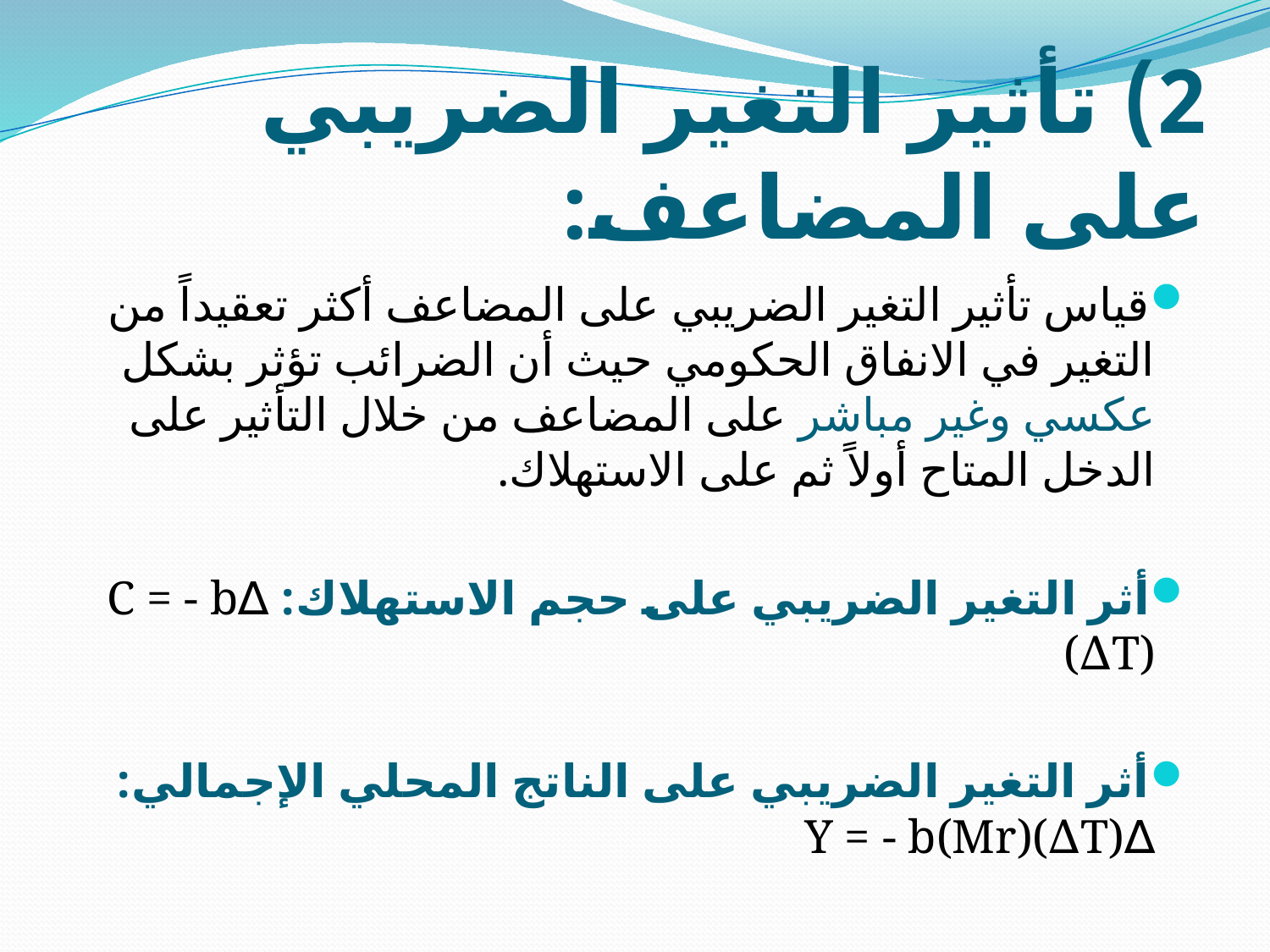

# 2) تأثير التغير الضريبي على المضاعف:
قياس تأثير التغير الضريبي على المضاعف أكثر تعقيداً من التغير في الانفاق الحكومي حيث أن الضرائب تؤثر بشكل عكسي وغير مباشر على المضاعف من خلال التأثير على الدخل المتاح أولاً ثم على الاستهلاك.

أثر التغير الضريبي على حجم الاستهلاك: ∆C = - b (∆T)

أثر التغير الضريبي على الناتج المحلي الإجمالي: ∆Y = - b(Mr)(∆T)